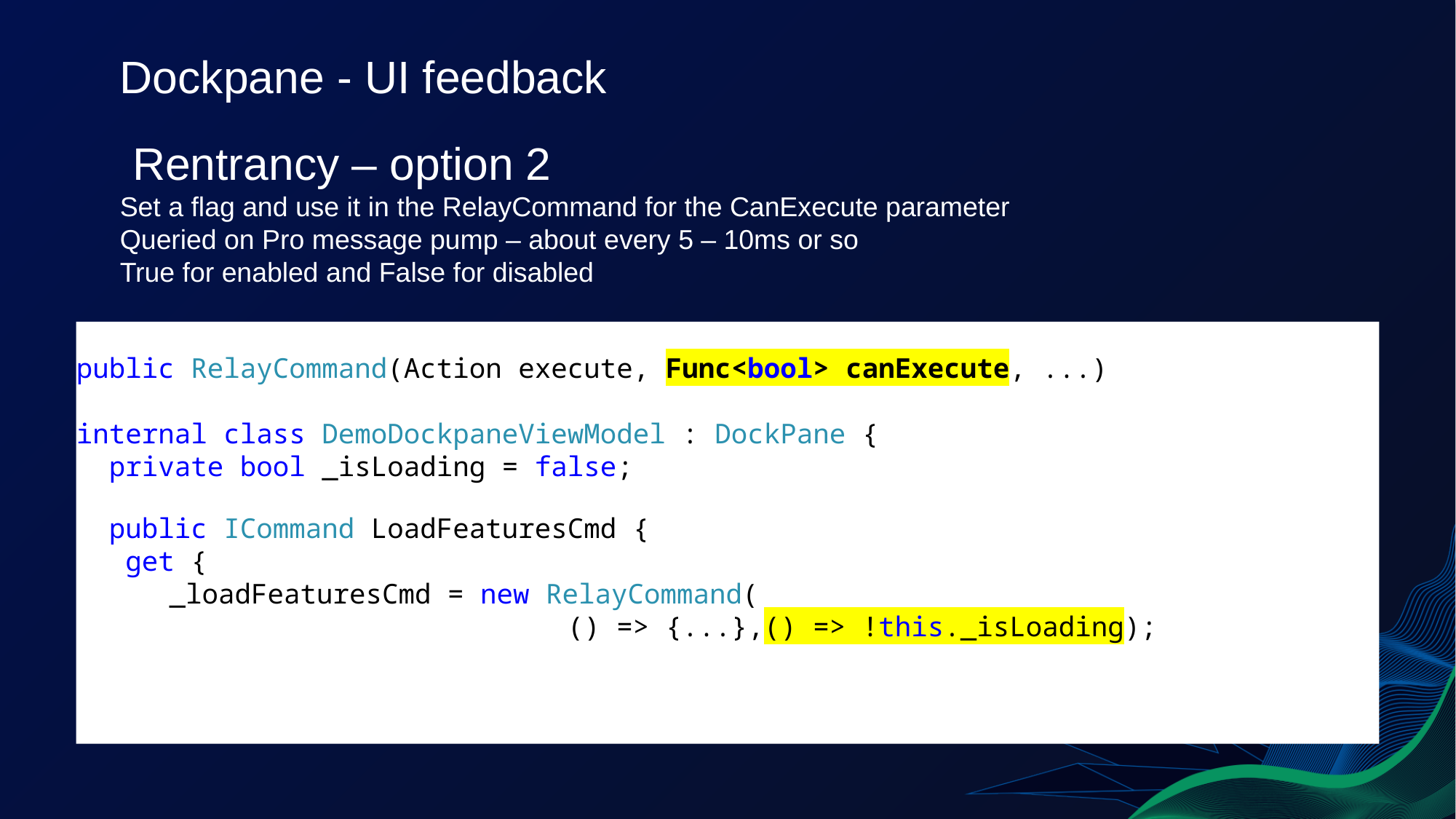

Dockpane - UI feedback
 Rentrancy – option 2
Set a flag and use it in the RelayCommand for the CanExecute parameter
Queried on Pro message pump – about every 5 – 10ms or so
True for enabled and False for disabled

Use the flag in the CanExecute parameter of the RelayCommand
Disable “Go” button
Prevent re-entrancy
Multiple Clicks
Update Progress
Lets the user know we are busy (not frozen)

public RelayCommand(Action execute, Func<bool> canExecute, ...)

internal class DemoDockpaneViewModel : DockPane {
  private bool _isLoading = false;

  public ICommand LoadFeaturesCmd {
   get {
       _loadFeaturesCmd = new RelayCommand(
                              () => {...},() => !this._isLoading);